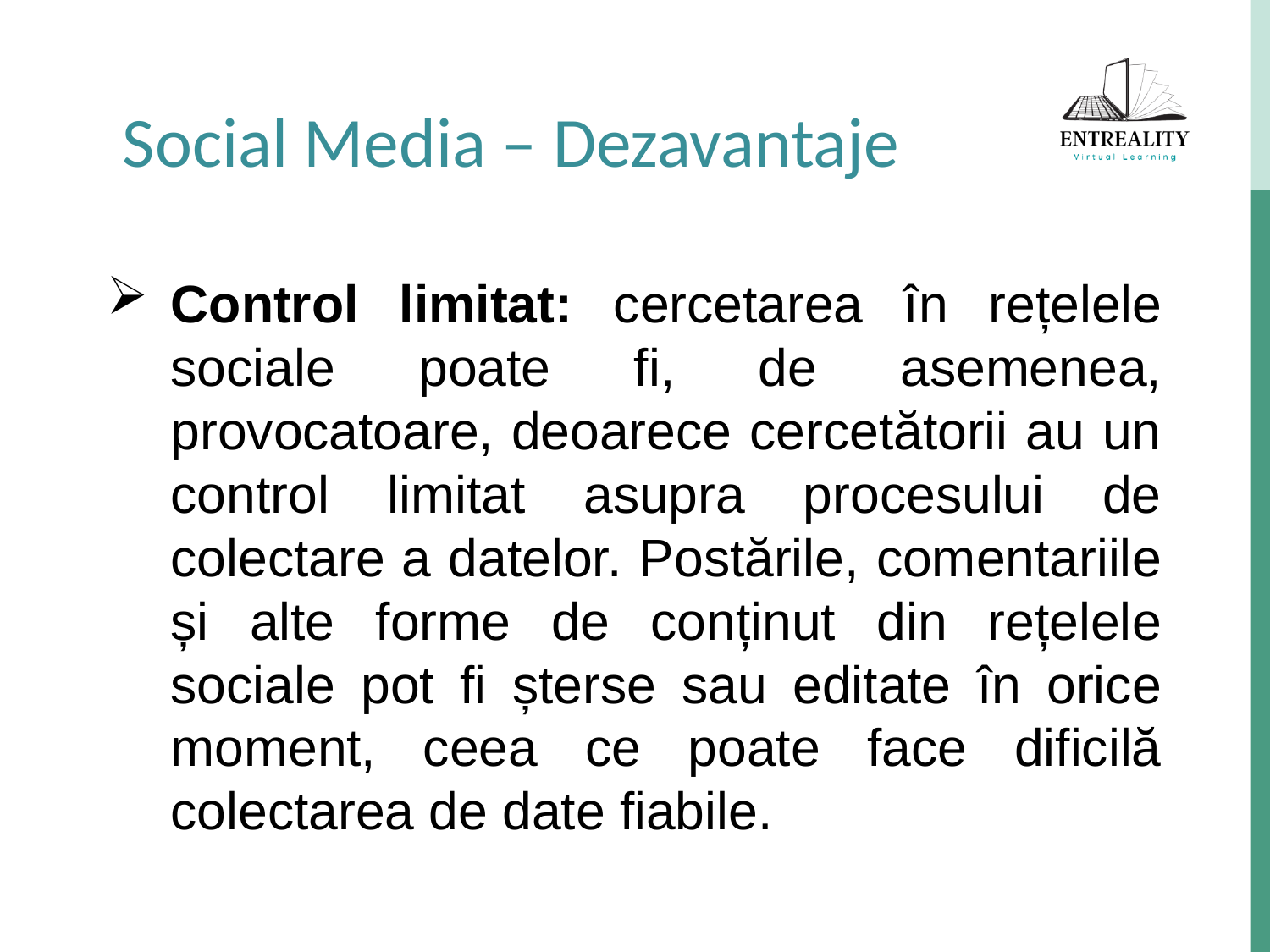

Social Media – Dezavantaje
Control limitat: cercetarea în rețelele sociale poate fi, de asemenea, provocatoare, deoarece cercetătorii au un control limitat asupra procesului de colectare a datelor. Postările, comentariile și alte forme de conținut din rețelele sociale pot fi șterse sau editate în orice moment, ceea ce poate face dificilă colectarea de date fiabile.